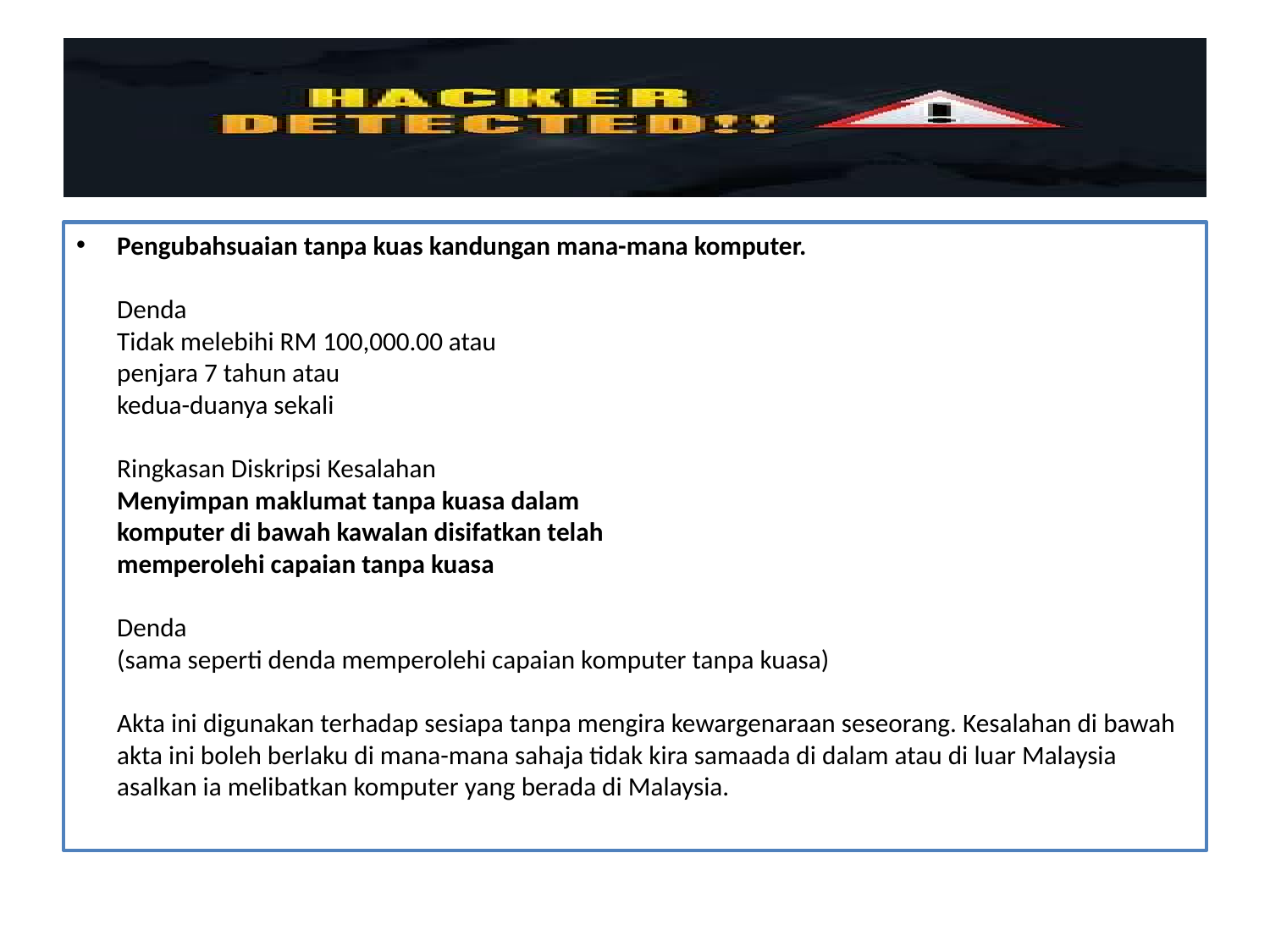

# i
Pengubahsuaian tanpa kuas kandungan mana-mana komputer.
Denda
Tidak melebihi RM 100,000.00 atau
penjara 7 tahun atau
kedua-duanya sekali
Ringkasan Diskripsi Kesalahan
Menyimpan maklumat tanpa kuasa dalam 
komputer di bawah kawalan disifatkan telah
memperolehi capaian tanpa kuasa
Denda
(sama seperti denda memperolehi capaian komputer tanpa kuasa)
Akta ini digunakan terhadap sesiapa tanpa mengira kewargenaraan seseorang. Kesalahan di bawah akta ini boleh berlaku di mana-mana sahaja tidak kira samaada di dalam atau di luar Malaysia asalkan ia melibatkan komputer yang berada di Malaysia.